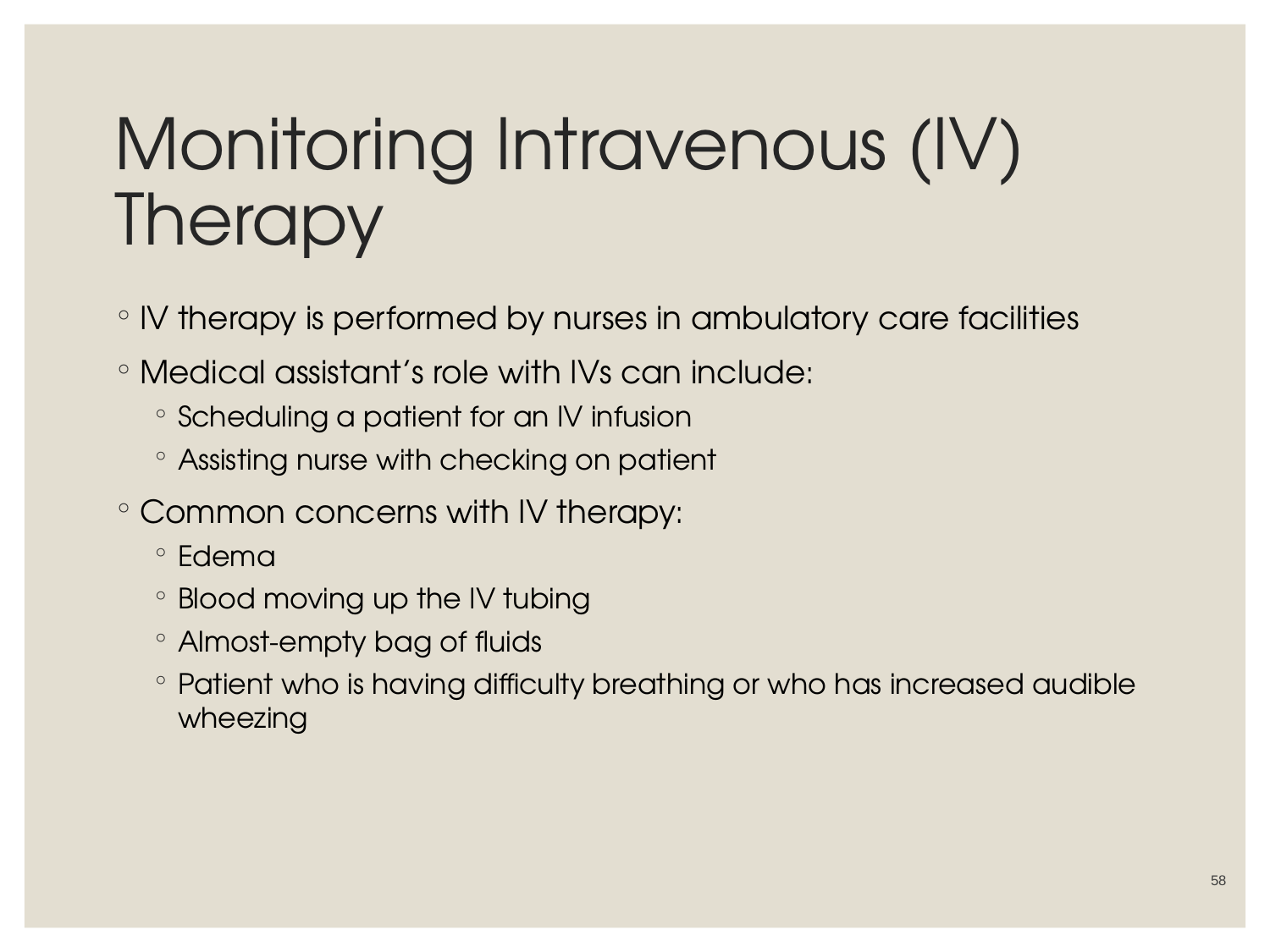

# Monitoring Intravenous (IV) Therapy
IV therapy is performed by nurses in ambulatory care facilities
Medical assistant’s role with IVs can include:
Scheduling a patient for an IV infusion
Assisting nurse with checking on patient
Common concerns with IV therapy:
Edema
Blood moving up the IV tubing
Almost-empty bag of fluids
Patient who is having difficulty breathing or who has increased audible wheezing
 58